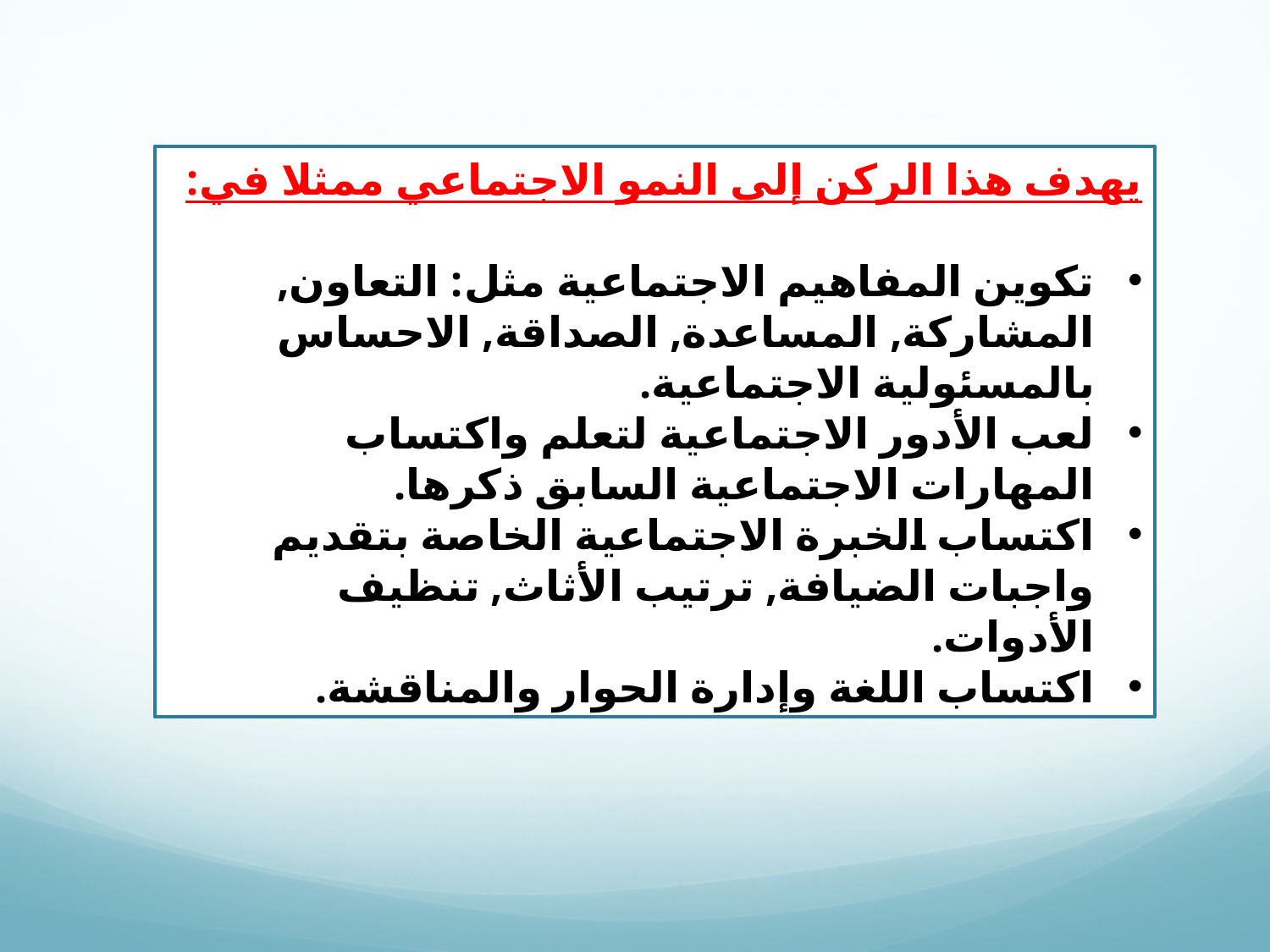

يهدف هذا الركن إلى النمو الاجتماعي ممثلا في:

تكوين المفاهيم الاجتماعية مثل: التعاون, المشاركة, المساعدة, الصداقة, الاحساس بالمسئولية الاجتماعية.
لعب الأدور الاجتماعية لتعلم واكتساب المهارات الاجتماعية السابق ذكرها.
اكتساب الخبرة الاجتماعية الخاصة بتقديم واجبات الضيافة, ترتيب الأثاث, تنظيف الأدوات.
اكتساب اللغة وإدارة الحوار والمناقشة.